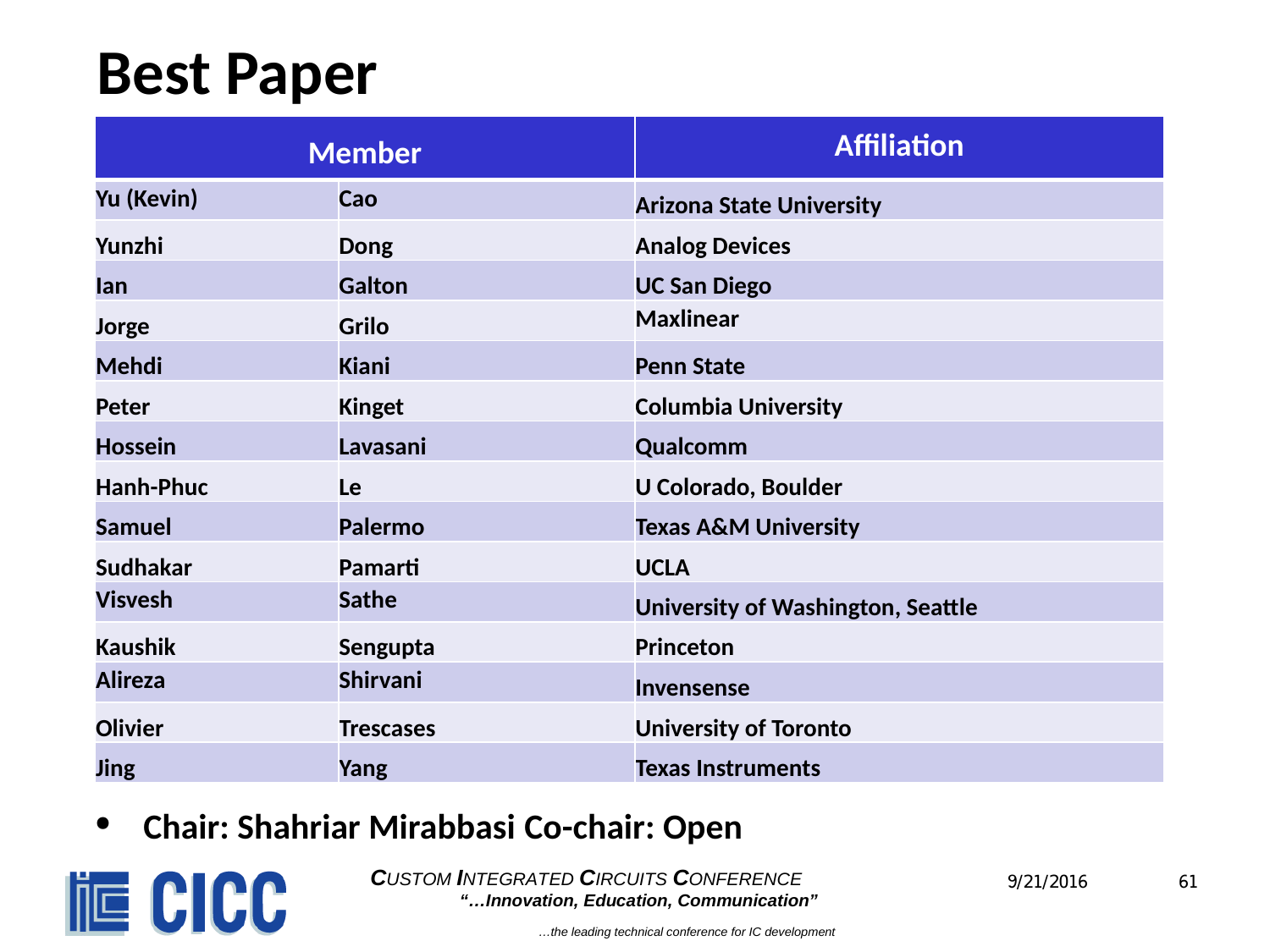

# Best Paper
| Member |  | Affiliation |
| --- | --- | --- |
| Yu (Kevin) | Cao | Arizona State University |
| Yunzhi | Dong | Analog Devices |
| Ian | Galton | UC San Diego |
| Jorge | Grilo | Maxlinear |
| Mehdi | Kiani | Penn State |
| Peter | Kinget | Columbia University |
| Hossein | Lavasani | Qualcomm |
| Hanh-Phuc | Le | U Colorado, Boulder |
| Samuel | Palermo | Texas A&M University |
| Sudhakar | Pamarti | UCLA |
| Visvesh | Sathe | University of Washington, Seattle |
| Kaushik | Sengupta | Princeton |
| Alireza | Shirvani | Invensense |
| Olivier | Trescases | University of Toronto |
| Jing | Yang | Texas Instruments |
Chair: Shahriar Mirabbasi	Co-chair: Open